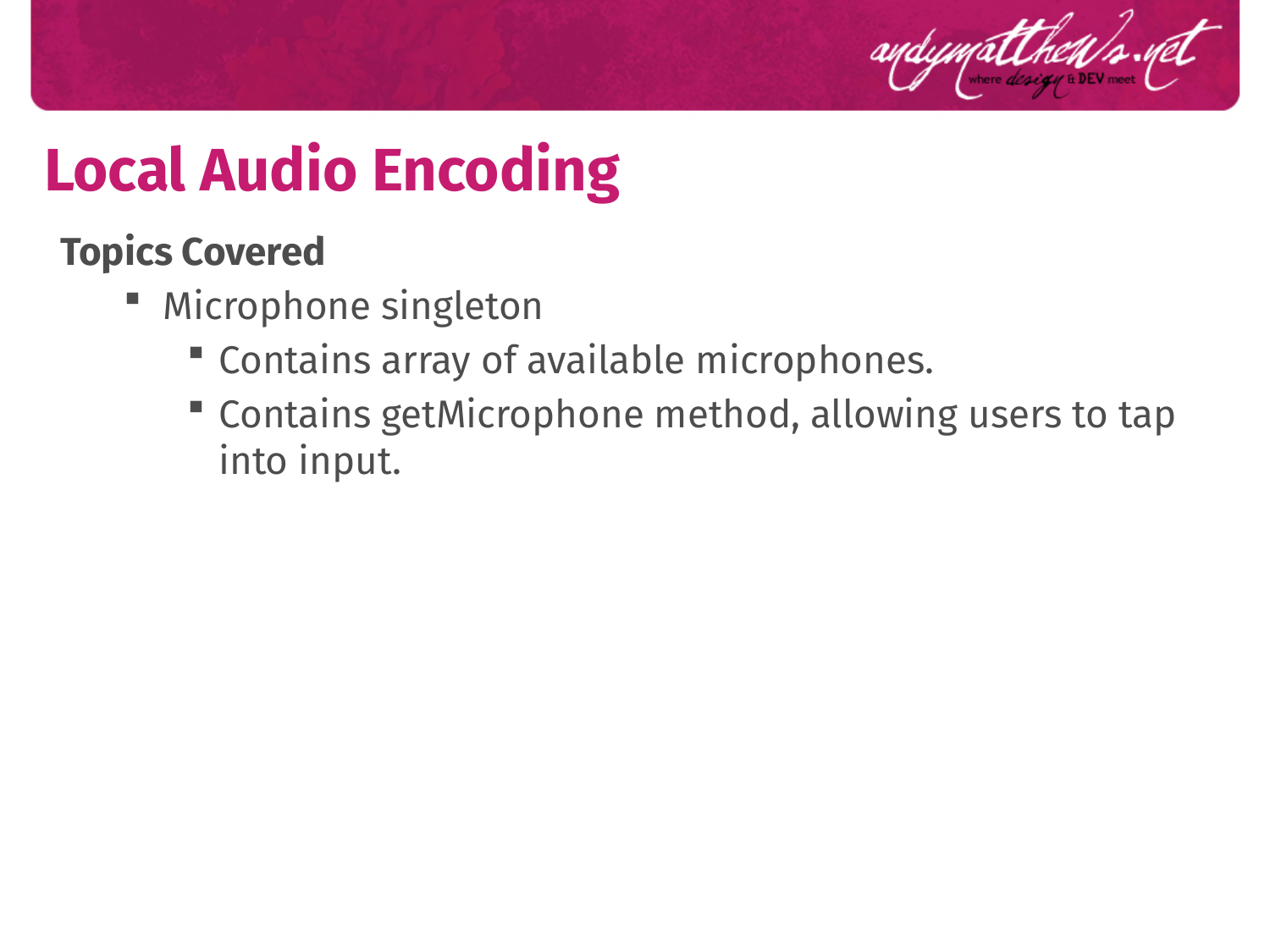

Local Audio Encoding
Topics Covered
Microphone singleton
Contains array of available microphones.
Contains getMicrophone method, allowing users to tap into input.